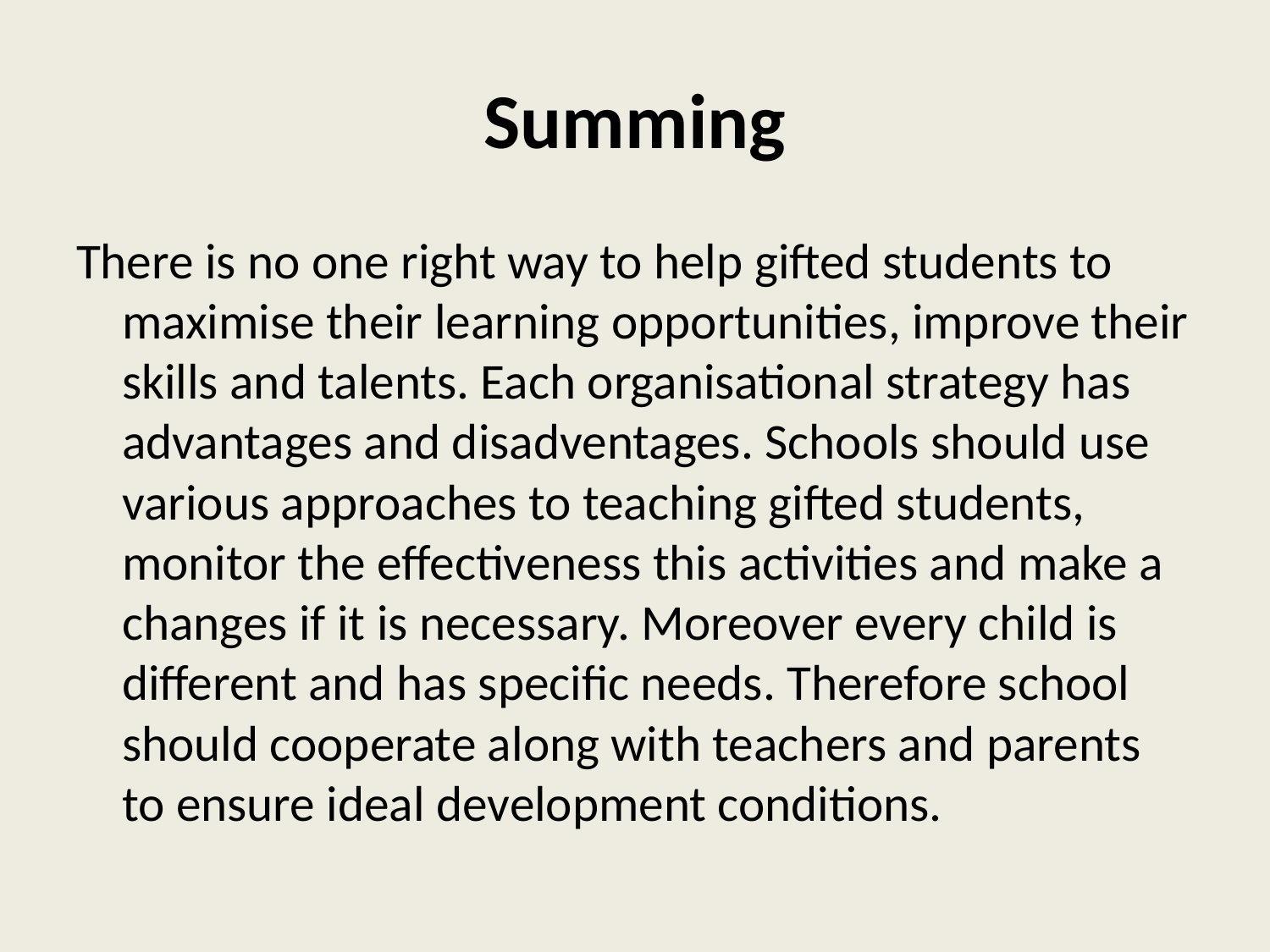

# Summing
There is no one right way to help gifted students to maximise their learning opportunities, improve their skills and talents. Each organisational strategy has advantages and disadventages. Schools should use various approaches to teaching gifted students, monitor the effectiveness this activities and make a changes if it is necessary. Moreover every child is different and has specific needs. Therefore school should cooperate along with teachers and parents to ensure ideal development conditions.